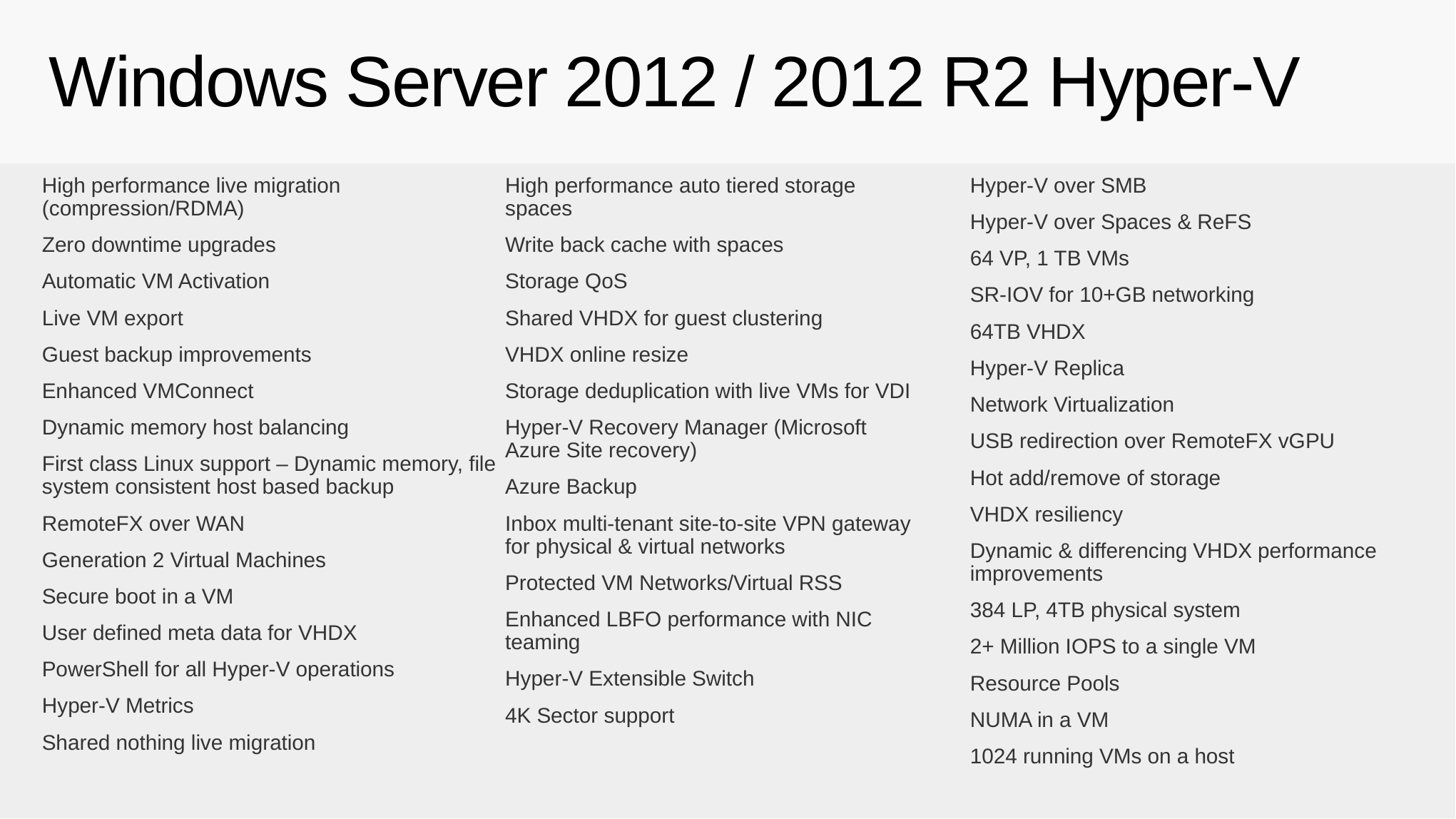

# Windows Server 2012 / 2012 R2 Hyper-V
Windows Server 2016 Hyper-V

RemoteFX improvements
Discrete Device Assignment of GPU
Headless mode support
Shielded VM support
vTPM
Key Storage Drive for Gen 1 VM
Guest VSM (enable Device Guard & Credential Guard in a VM)
VM Isolation
Linux Secure Boot
High performance live migration (compression/RDMA)
Zero downtime upgrades
Automatic VM Activation
Live VM export
Guest backup improvements
Enhanced VMConnect
Dynamic memory host balancing
First class Linux support – Dynamic memory, file system consistent host based backup
RemoteFX over WAN
Generation 2 Virtual Machines
Secure boot in a VM
User defined meta data for VHDX
PowerShell for all Hyper-V operations
Hyper-V Metrics
Shared nothing live migration
High performance auto tiered storage spaces
Write back cache with spaces
Storage QoS
Shared VHDX for guest clustering
VHDX online resize
Storage deduplication with live VMs for VDI
Hyper-V Recovery Manager (Microsoft Azure Site recovery)
Azure Backup
Inbox multi-tenant site-to-site VPN gateway for physical & virtual networks
Protected VM Networks/Virtual RSS
Enhanced LBFO performance with NIC teaming
Hyper-V Extensible Switch
4K Sector support
Hyper-V over SMB
Hyper-V over Spaces & ReFS
64 VP, 1 TB VMs
SR-IOV for 10+GB networking
64TB VHDX
Hyper-V Replica
Network Virtualization
USB redirection over RemoteFX vGPU
Hot add/remove of storage
VHDX resiliency
Dynamic & differencing VHDX performance improvements
384 LP, 4TB physical system
2+ Million IOPS to a single VM
Resource Pools
NUMA in a VM
1024 running VMs on a host
Resilient Change Tracking (RCT)
Backup improvements (no host VSS)
Backup of Shared VHDX
Distributed Storage QoS
REFS Block
REFS Fast Fixed Disk Creation
Nested virtualization
VMCX configuration file
Nano Server Host Support
Multi-host management (WMI)
Hypervisor Power Management (connected standby works)
Virtual machine grouping
IC Upgrade via Windows Update
HvSocket (Guest-Host)
TimeSync improvements
240 VP, 16TB Beast VMs
Support for Containers
VM configuration version & upgrade
Runtime Memory Resize
Hot / add remove of NICs
Production Checkpoints
Storage Resiliency - All Paths Down
Online Resize for Shared VHDX
Hot add / remove of replicated VHD
Rolling Cluster Upgrade
Cluster Compute Resiliency
Cluster Node Quarantine
Device Naming of NIC
512LP, 24TB Host
Direct Device Assignment of NVMe